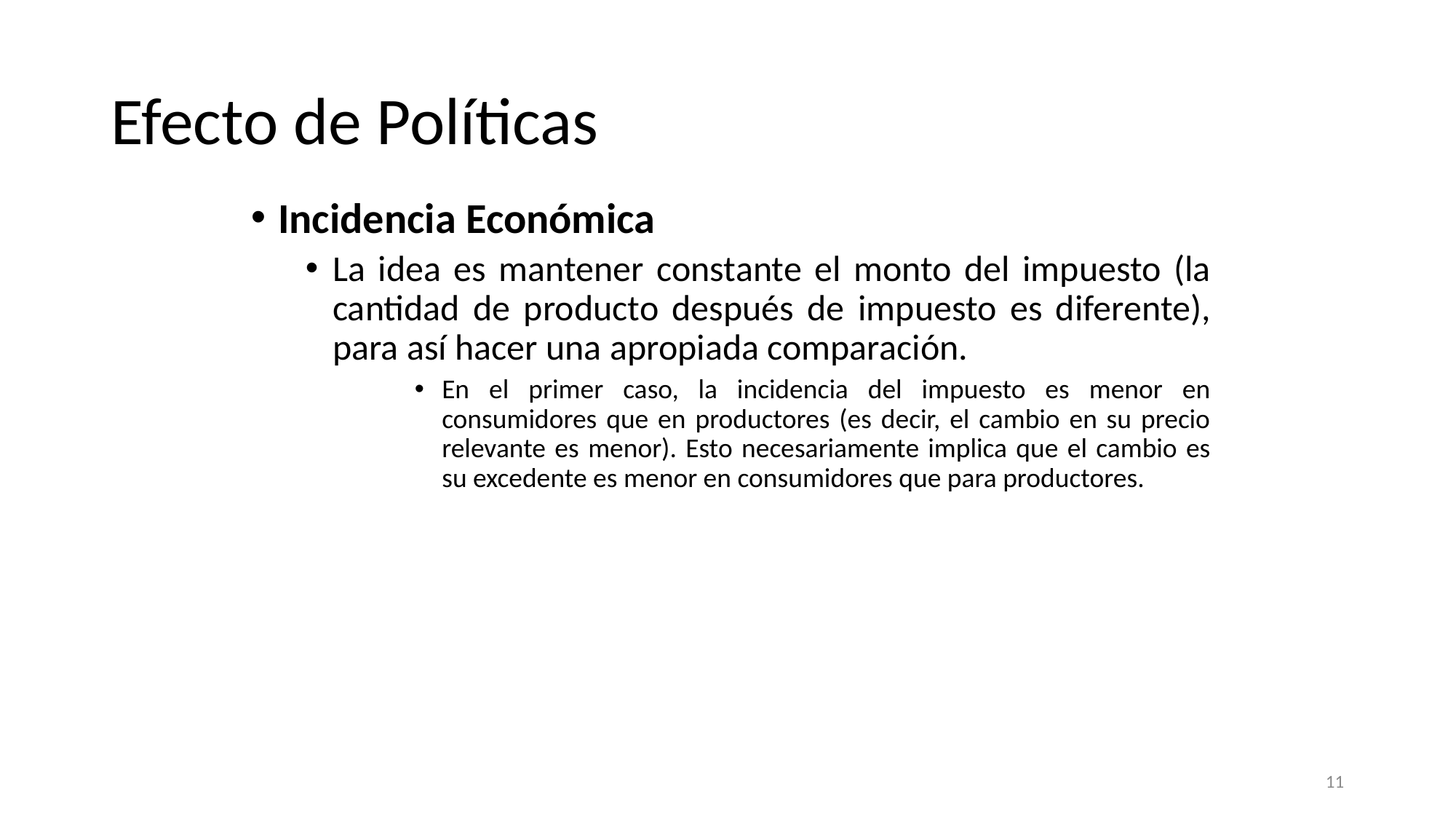

# Efecto de Políticas
Incidencia Económica
La idea es mantener constante el monto del impuesto (la cantidad de producto después de impuesto es diferente), para así hacer una apropiada comparación.
En el primer caso, la incidencia del impuesto es menor en consumidores que en productores (es decir, el cambio en su precio relevante es menor). Esto necesariamente implica que el cambio es su excedente es menor en consumidores que para productores.
11